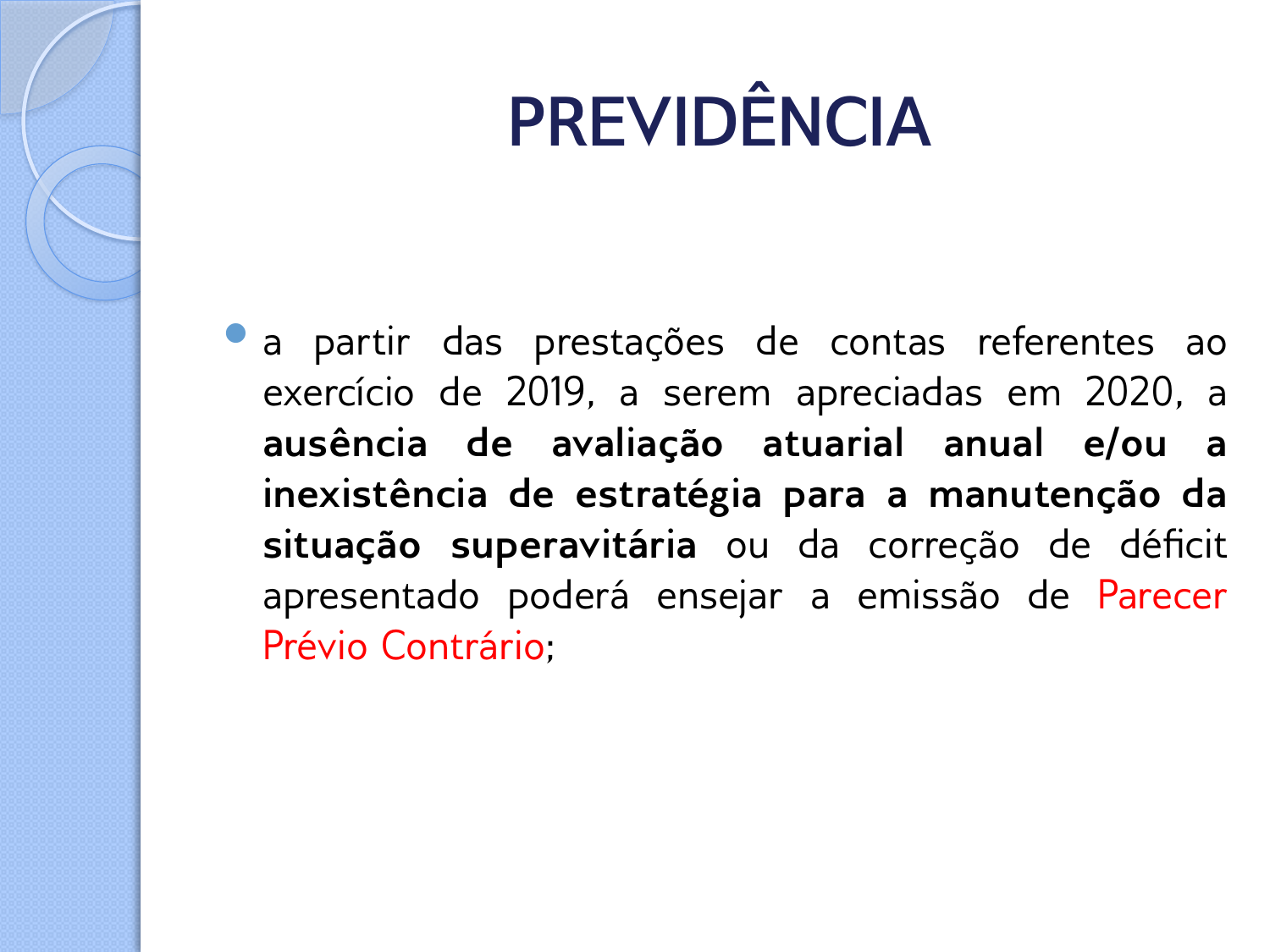

# PREVIDÊNCIA
a partir das prestações de contas referentes ao exercício de 2019, a serem apreciadas em 2020, a ausência de avaliação atuarial anual e/ou a inexistência de estratégia para a manutenção da situação superavitária ou da correção de déficit apresentado poderá ensejar a emissão de Parecer Prévio Contrário;